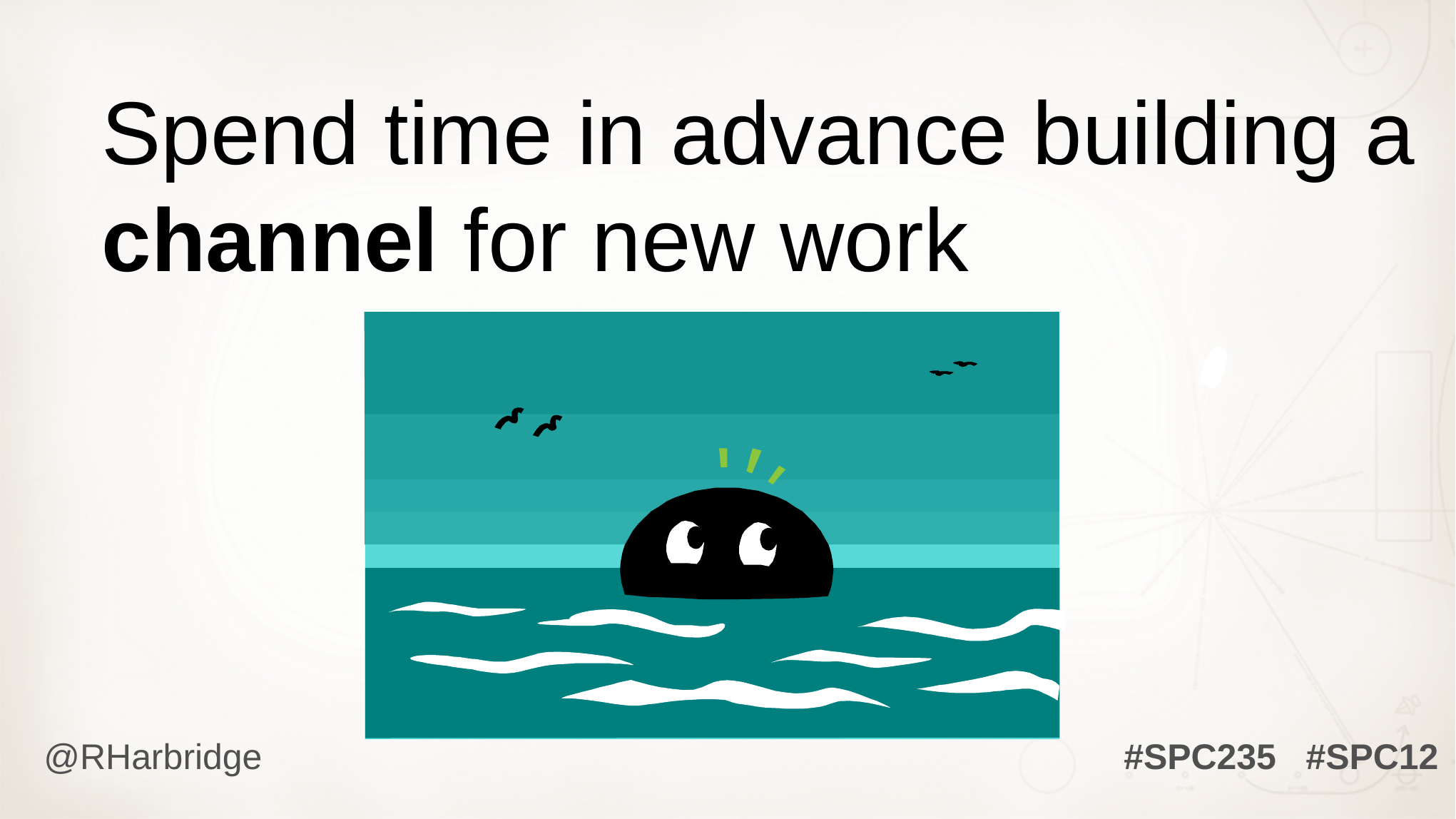

Spend time in advance building a channel for new work